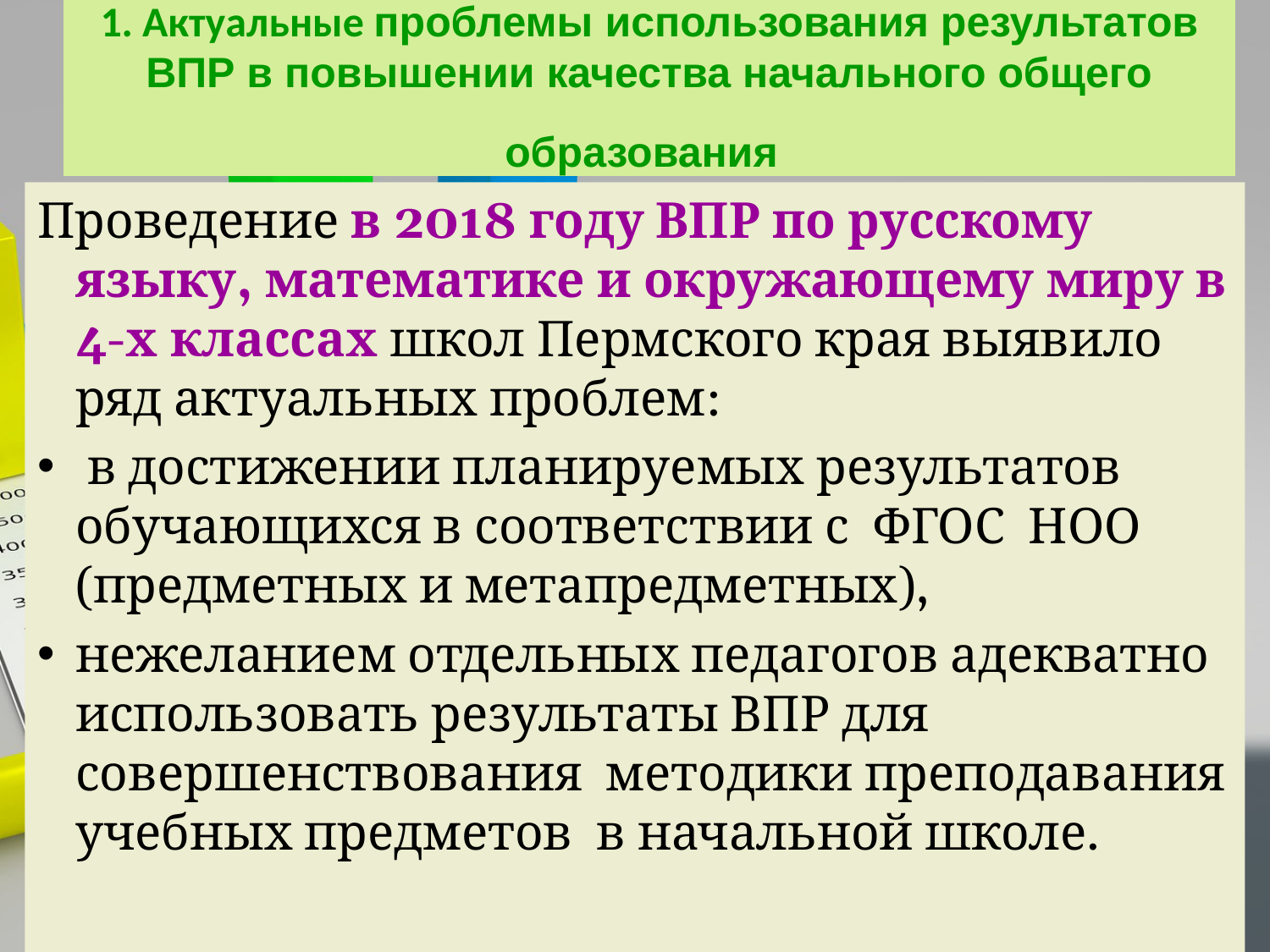

1. Актуальные проблемы использования результатов ВПР в повышении качества начального общего образования
Проведение в 2018 году ВПР по русскому языку, математике и окружающему миру в 4-х классах школ Пермского края выявило ряд актуальных проблем:
 в достижении планируемых результатов обучающихся в соответствии с  ФГОС  НОО (предметных и метапредметных),
нежеланием отдельных педагогов адекватно использовать результаты ВПР для совершенствования  методики преподавания учебных предметов  в начальной школе.
3
06.02.2019